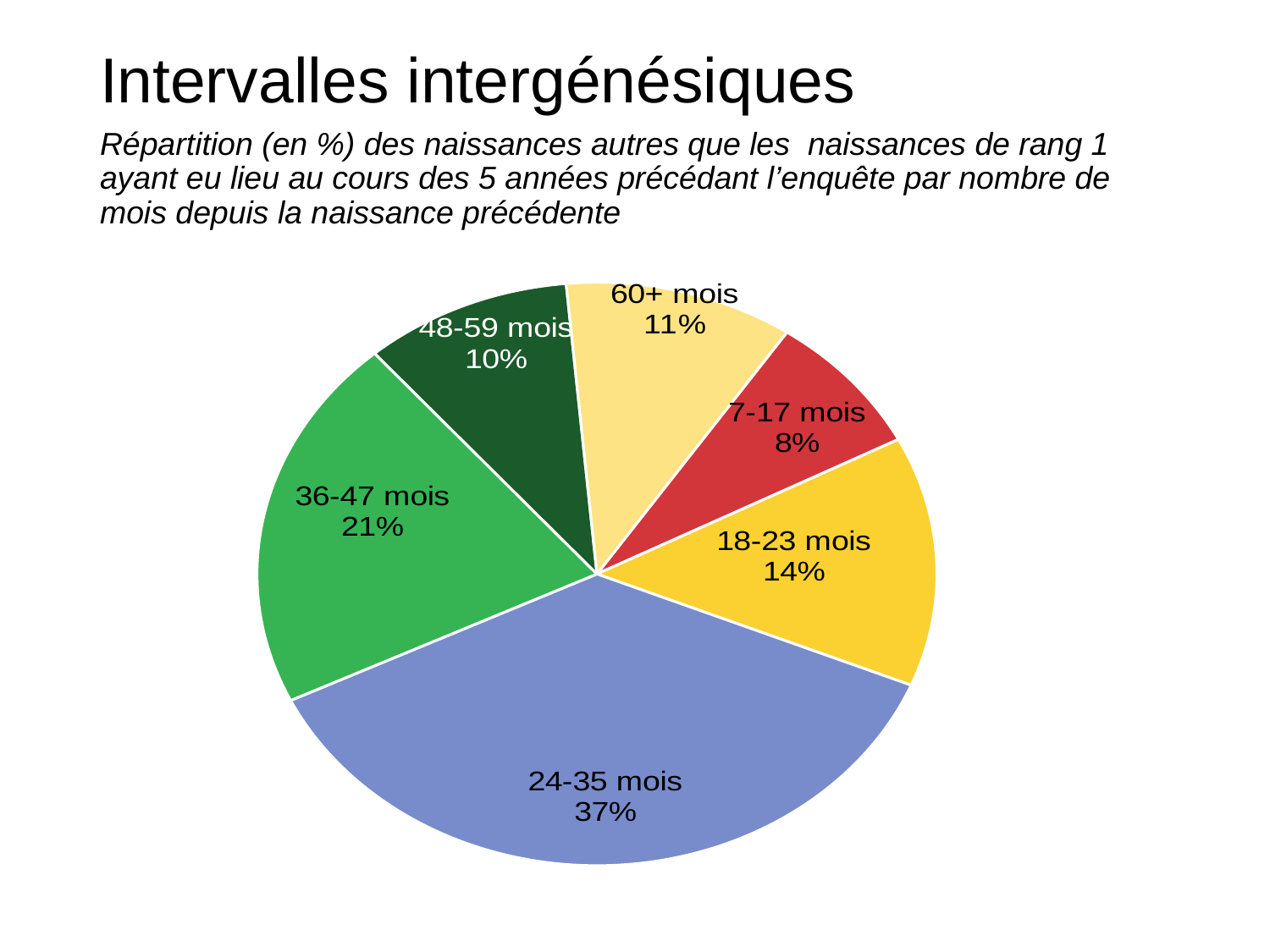

# Intervalles intergénésiques
Répartition (en %) des naissances autres que les  naissances de rang 1 ayant eu lieu au cours des 5 années précédant l’enquête par nombre de mois depuis la naissance précédente

### Chart

| Category | Sales |
|---|---|
| 7-17 mois | 8.0 |
| 18-23 mois | 14.0 |
| 24-35 mois | 37.0 |
| 36-47 mois | 21.0 |
| 48-59 mois | 10.0 |
| 60+ mois | 11.0 |